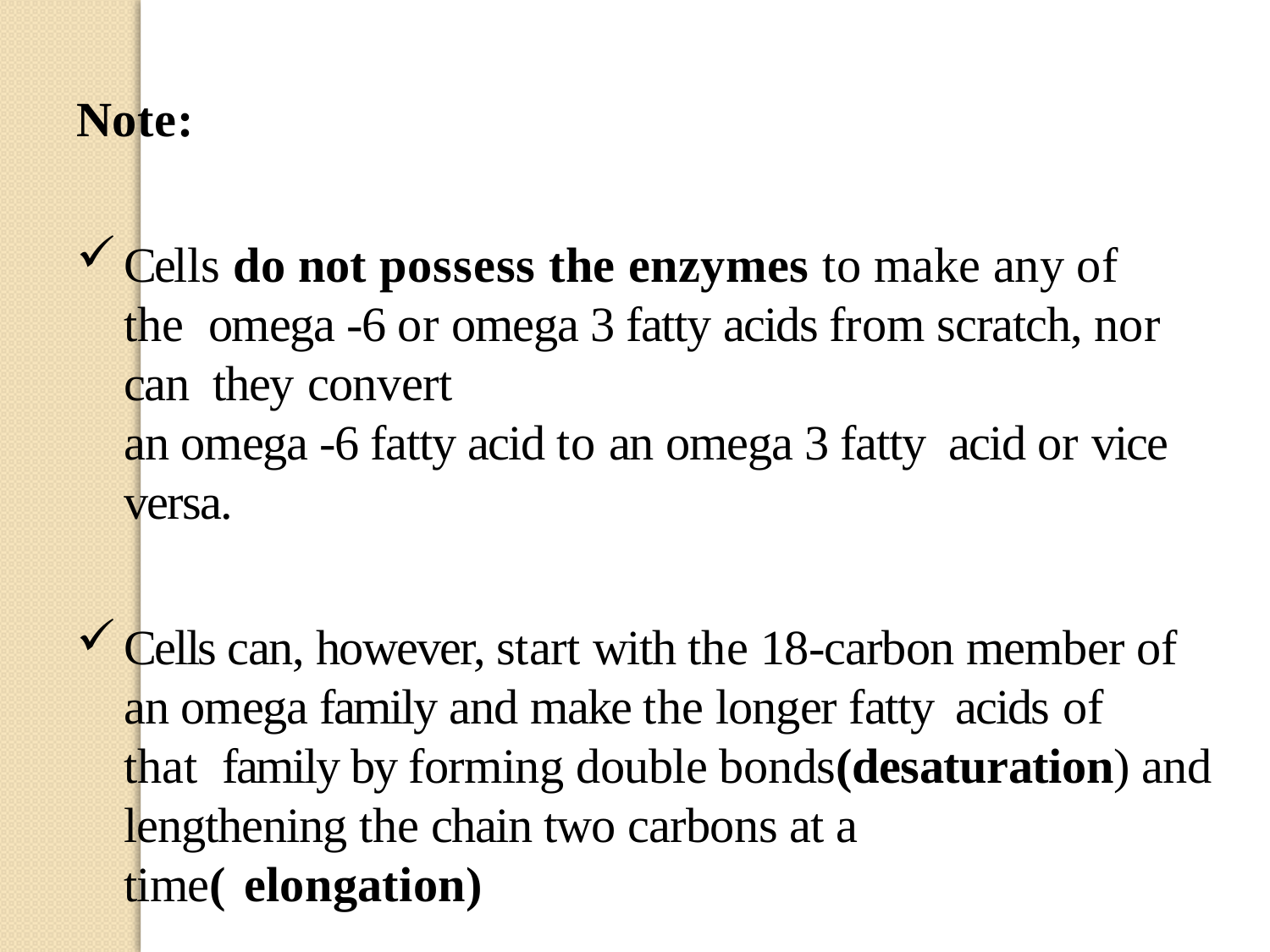

Note:

Cells do not possess the enzymes to make any of	the  omega -6 or omega 3 fatty acids from scratch, nor can  they convert	an omega -6 fatty acid to an omega 3 fatty  acid or vice versa.

Cells can, however, start with the 18-carbon member of  an omega family and make the longer fatty acids of	that  family by forming double bonds(desaturation) and  lengthening the chain two carbons at a time( elongation)